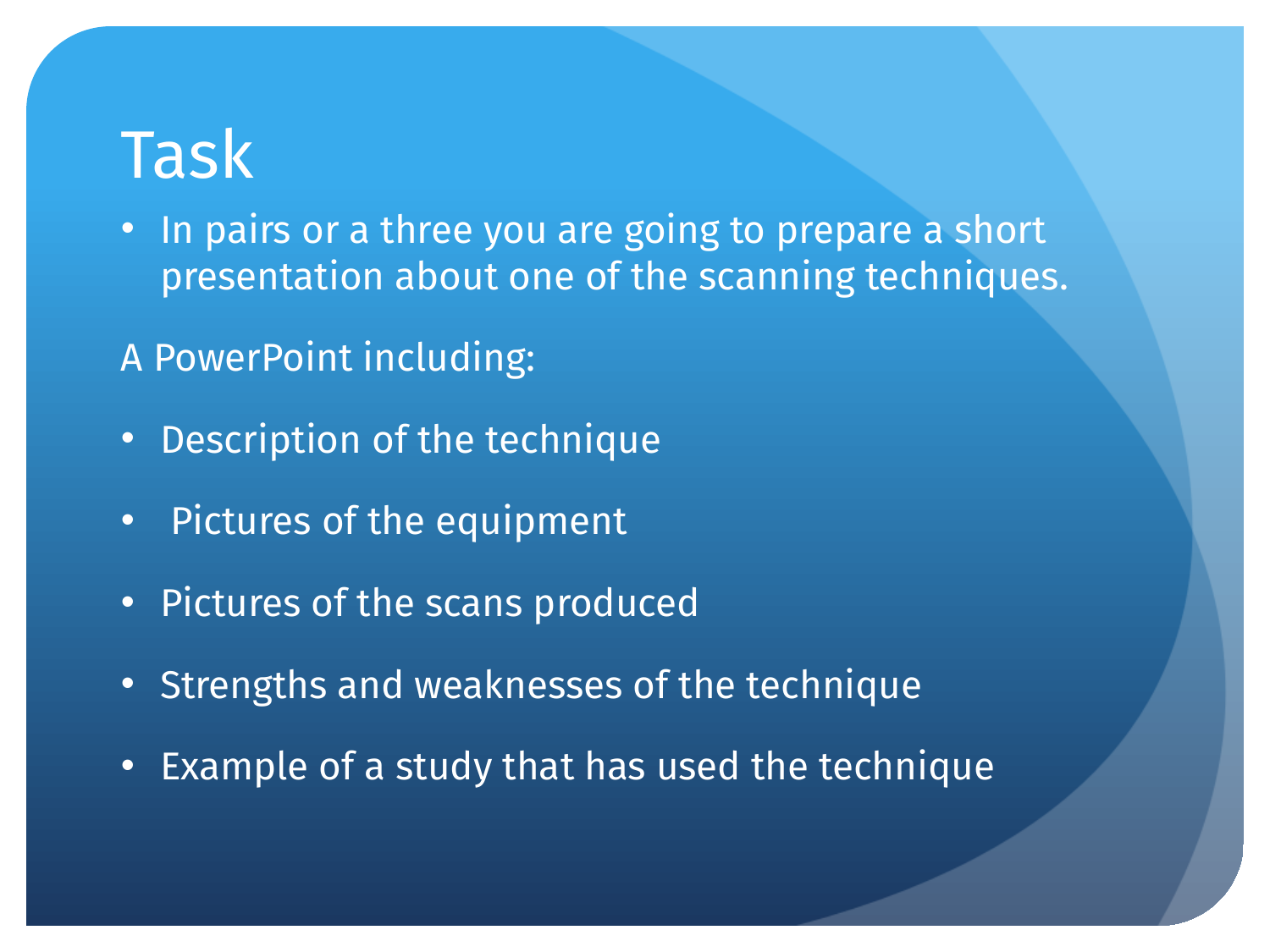

# Task
In pairs or a three you are going to prepare a short presentation about one of the scanning techniques.
A PowerPoint including:
Description of the technique
 Pictures of the equipment
Pictures of the scans produced
Strengths and weaknesses of the technique
Example of a study that has used the technique